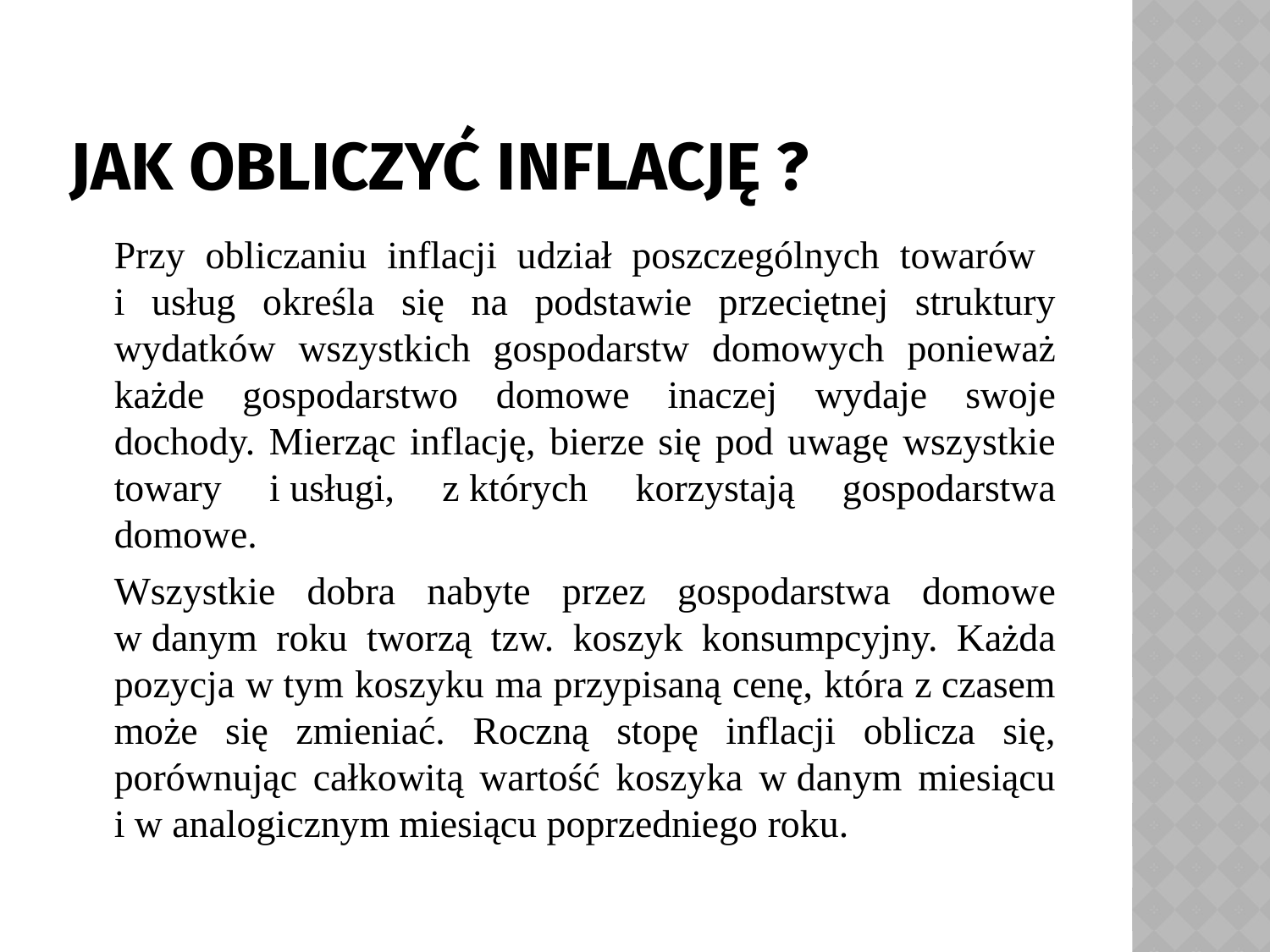

# Jak obliczyć inflację ?
	Przy obliczaniu inflacji udział poszczególnych towarów
i usług określa się na podstawie przeciętnej struktury wydatków wszystkich gospodarstw domowych ponieważ każde gospodarstwo domowe inaczej wydaje swoje dochody. Mierząc inflację, bierze się pod uwagę wszystkie towary i usługi, z których korzystają gospodarstwa domowe.
	Wszystkie dobra nabyte przez gospodarstwa domowe w danym roku tworzą tzw. koszyk konsumpcyjny. Każda pozycja w tym koszyku ma przypisaną cenę, która z czasem może się zmieniać. Roczną stopę inflacji oblicza się, porównując całkowitą wartość koszyka w danym miesiącu i w analogicznym miesiącu poprzedniego roku.